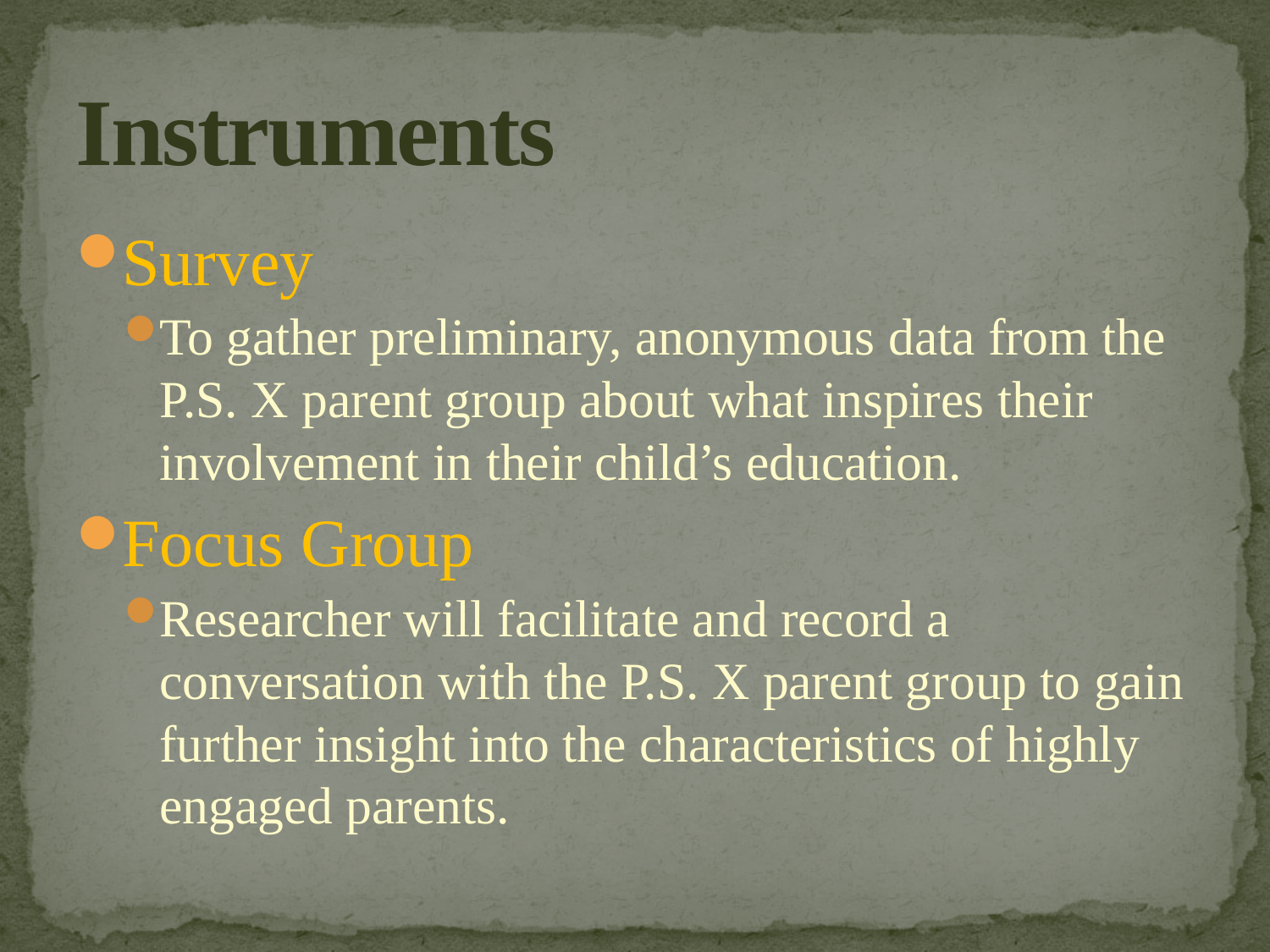

# Instruments
Survey
To gather preliminary, anonymous data from the P.S. X parent group about what inspires their involvement in their child’s education.
Focus Group
Researcher will facilitate and record a conversation with the P.S. X parent group to gain further insight into the characteristics of highly engaged parents.